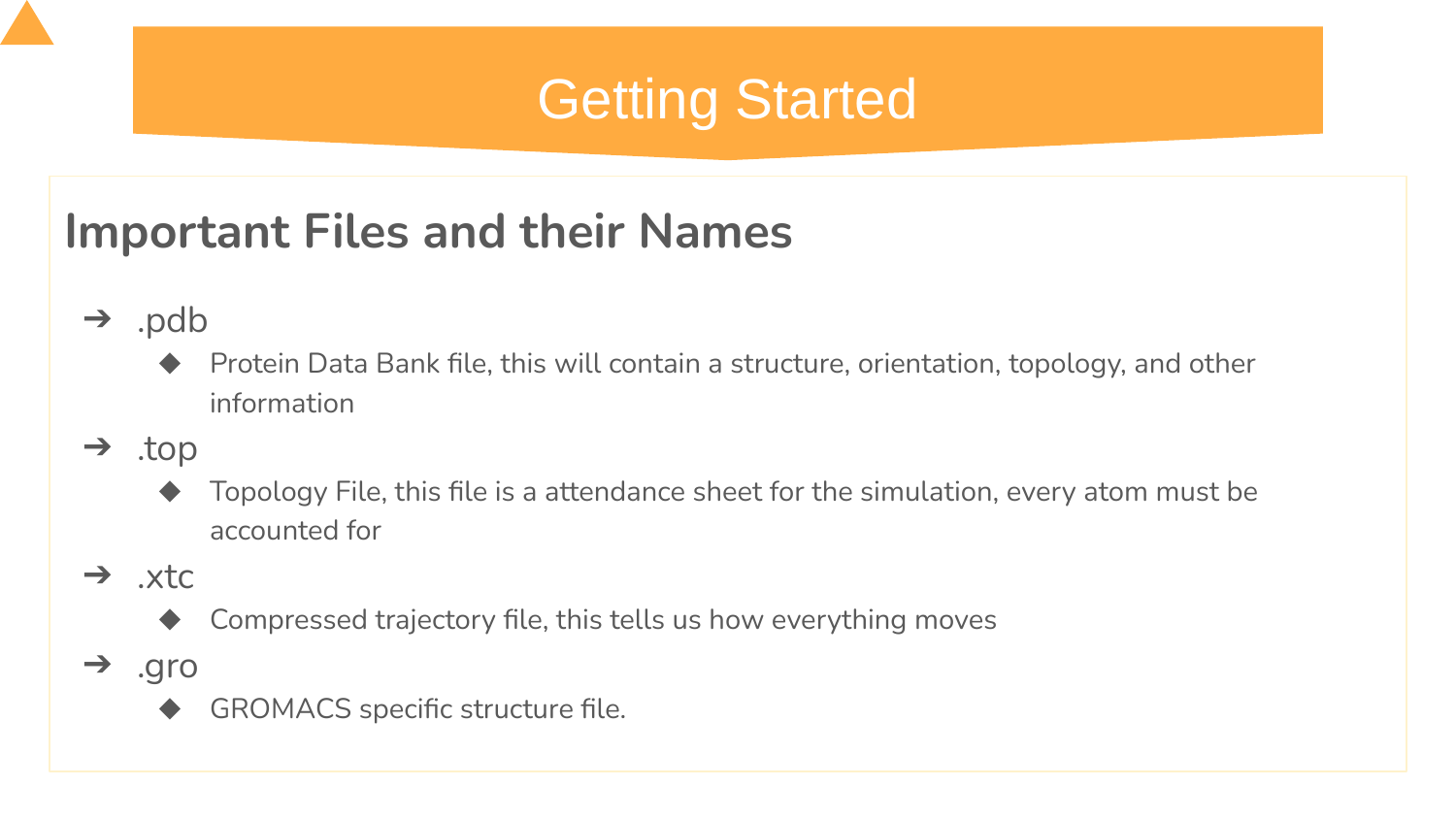

# Getting Started
Important Files and their Names
.pdb
Protein Data Bank file, this will contain a structure, orientation, topology, and other information
.top
Topology File, this file is a attendance sheet for the simulation, every atom must be accounted for
.xtc
Compressed trajectory file, this tells us how everything moves
.gro
GROMACS specific structure file.